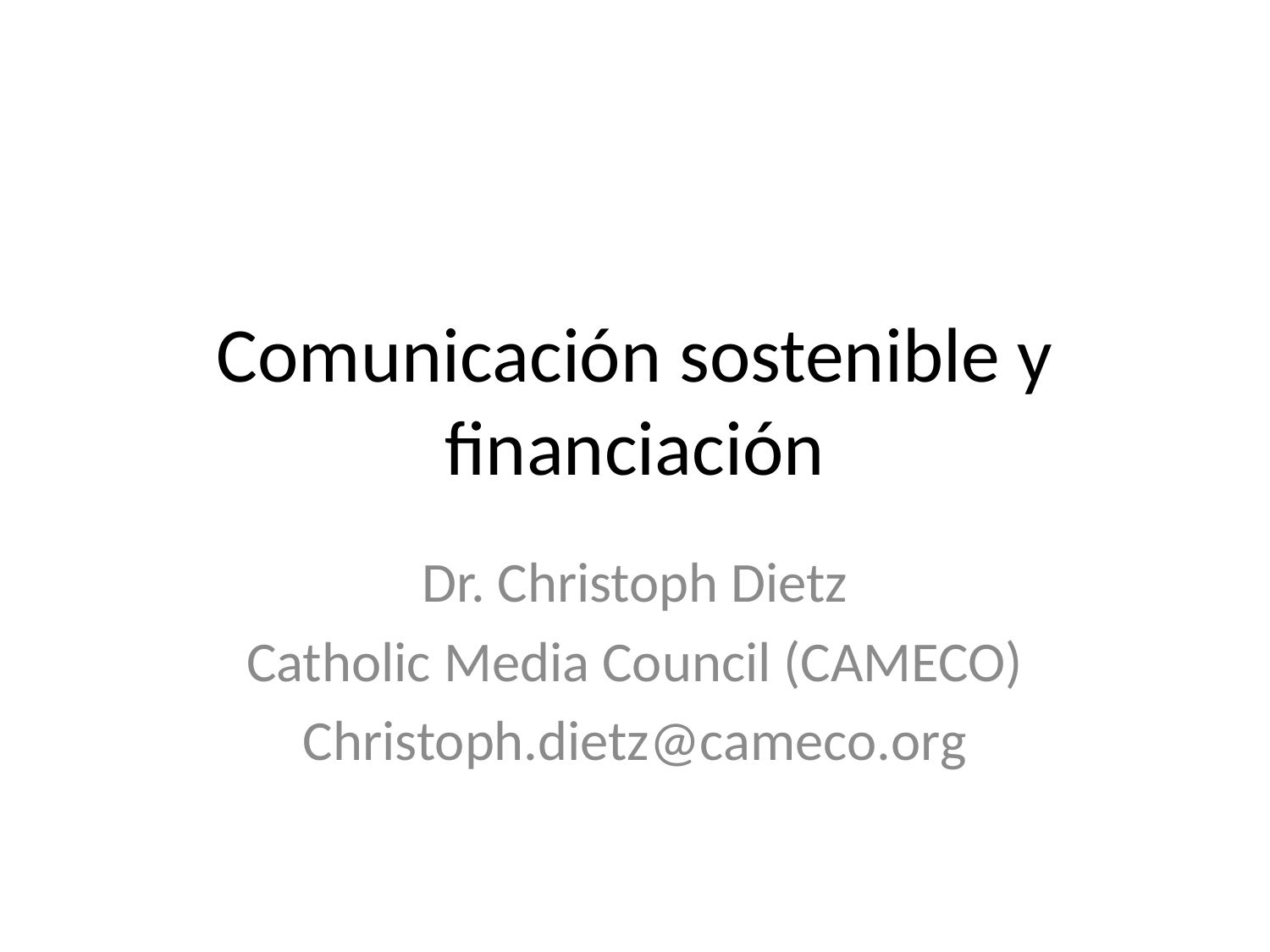

# Comunicación sostenible y financiación
Dr. Christoph Dietz
Catholic Media Council (CAMECO)
Christoph.dietz@cameco.org